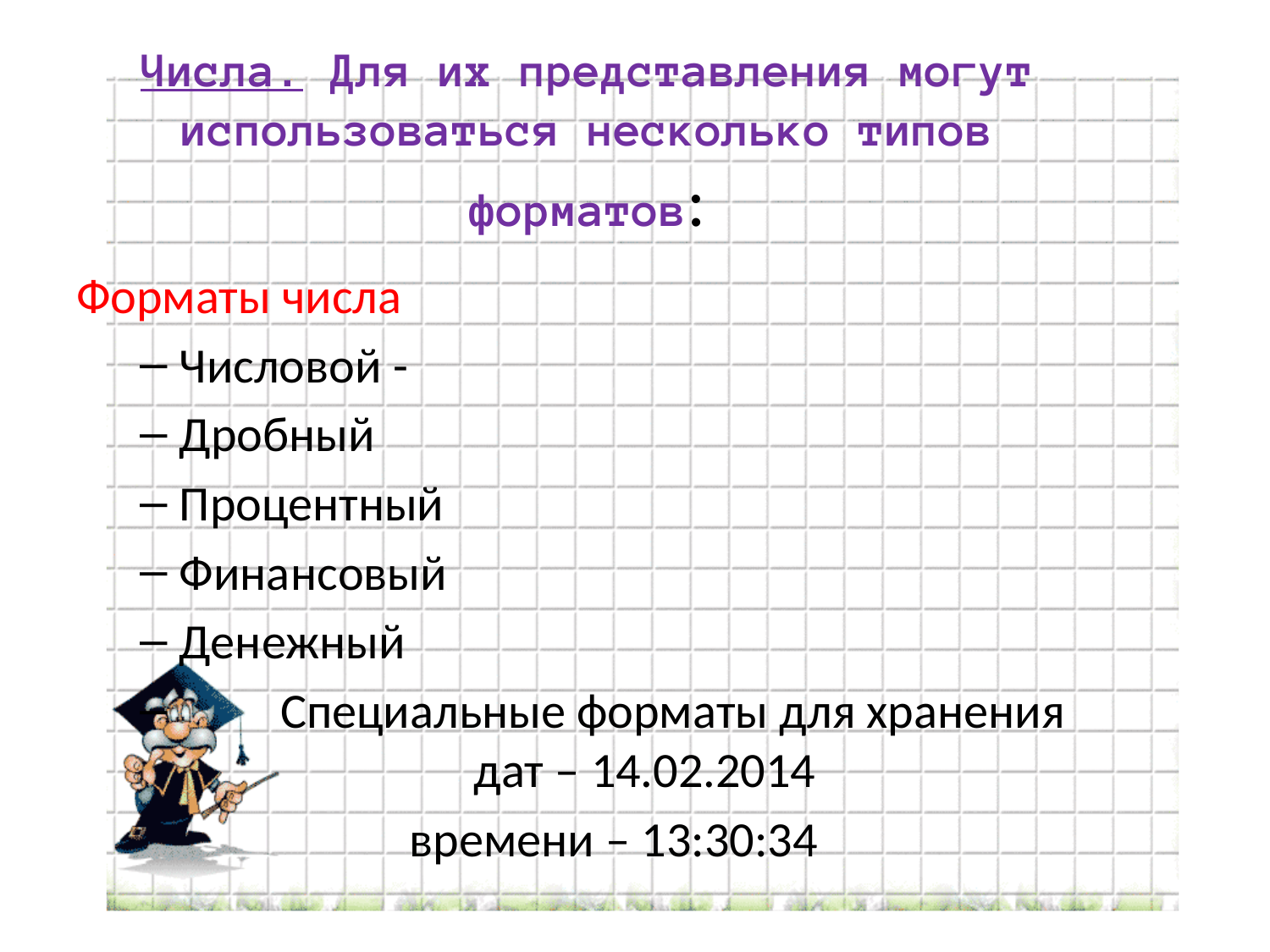

# Числа. Для их представления могут использоваться несколько типов форматов:
Форматы числа
Числовой -
Дробный
Процентный
Финансовый
Денежный
         Специальные форматы для хранения     дат – 14.02.2014
времени – 13:30:34